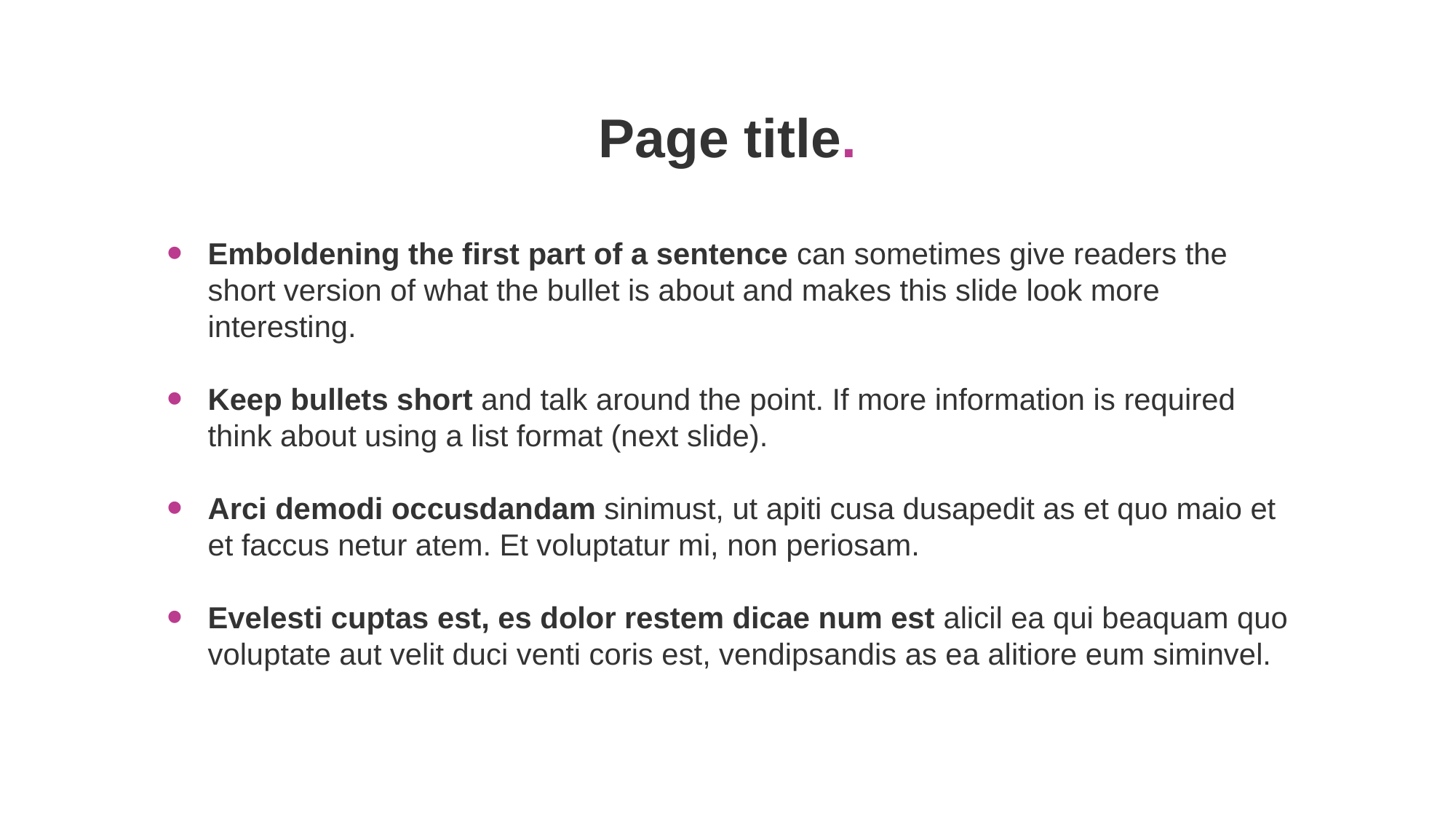

Page title.
Emboldening the first part of a sentence can sometimes give readers the short version of what the bullet is about and makes this slide look more interesting.

Keep bullets short and talk around the point. If more information is required think about using a list format (next slide).

Arci demodi occusdandam sinimust, ut apiti cusa dusapedit as et quo maio et et faccus netur atem. Et voluptatur mi, non periosam.

Evelesti cuptas est, es dolor restem dicae num est alicil ea qui beaquam quo voluptate aut velit duci venti coris est, vendipsandis as ea alitiore eum siminvel.